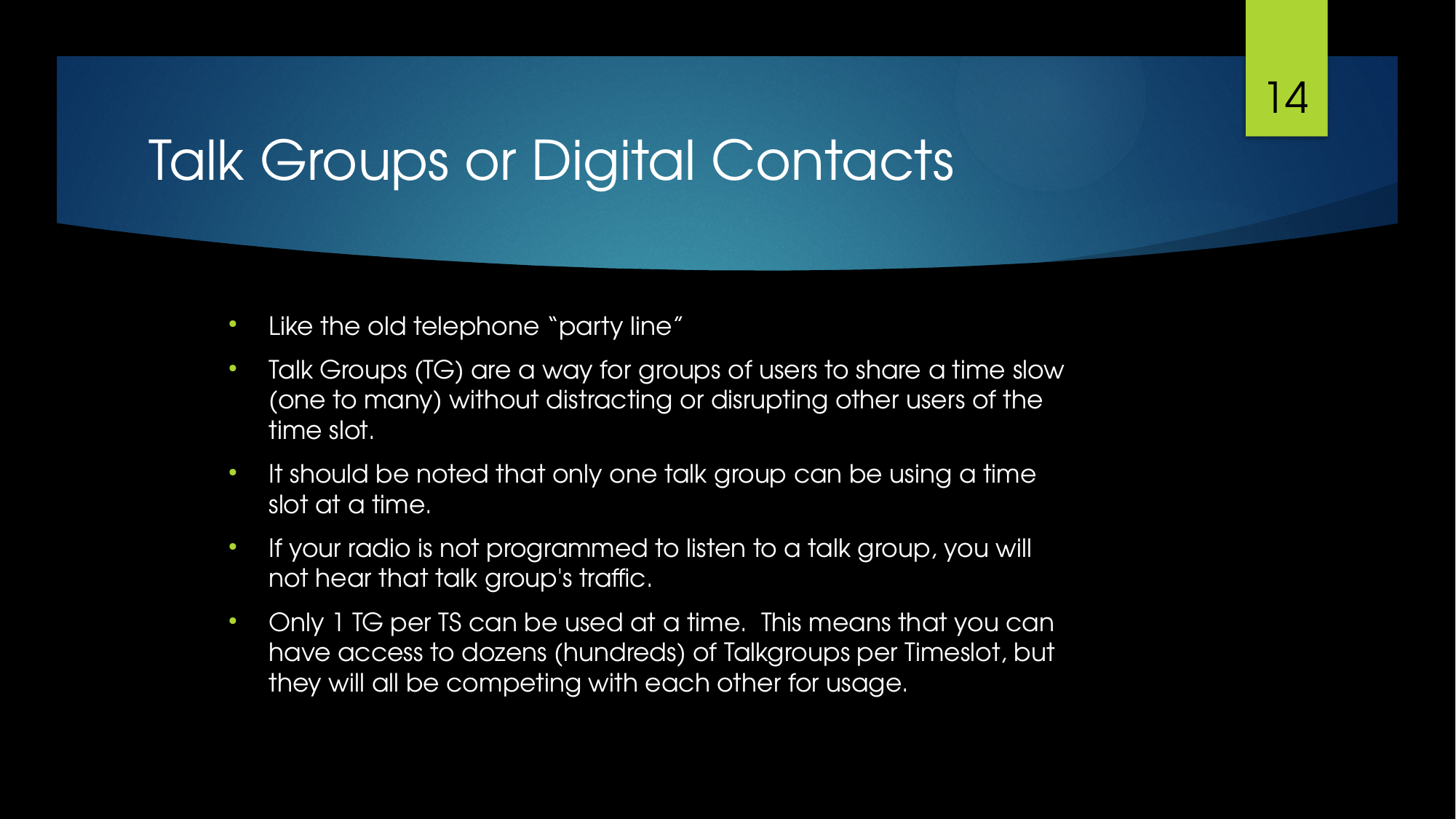

14
# Talk Groups or Digital Contacts
Like the old telephone “party line”
Talk Groups (TG) are a way for groups of users to share a time slow (one to many) without distracting or disrupting other users of the time slot.
It should be noted that only one talk group can be using a time slot at a time.
If your radio is not programmed to listen to a talk group, you will not hear that talk group's traffic.
Only 1 TG per TS can be used at a time.  This means that you can have access to dozens (hundreds) of Talkgroups per Timeslot, but they will all be competing with each other for usage.